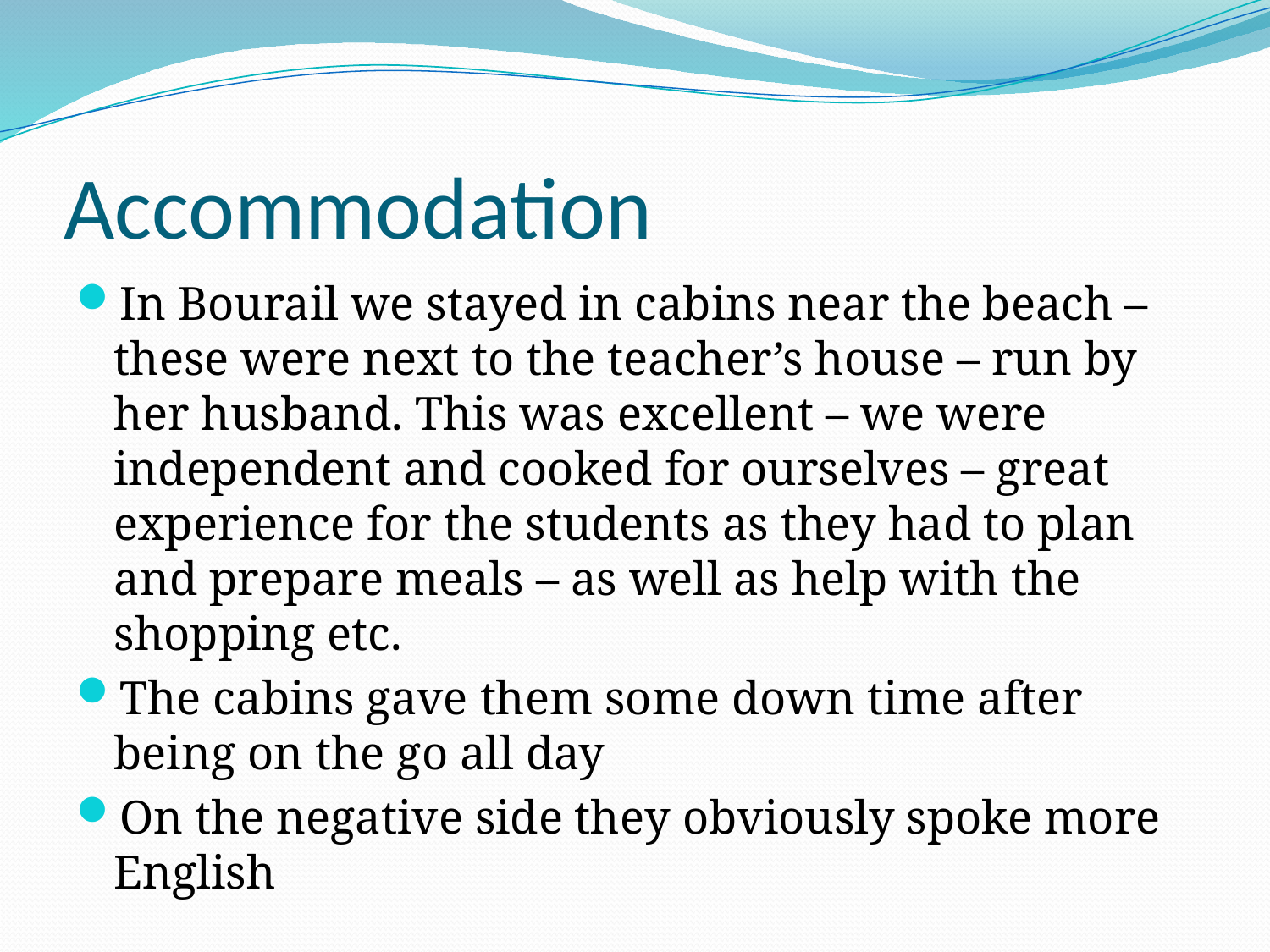

# Accommodation
In Bourail we stayed in cabins near the beach – these were next to the teacher’s house – run by her husband. This was excellent – we were independent and cooked for ourselves – great experience for the students as they had to plan and prepare meals – as well as help with the shopping etc.
The cabins gave them some down time after being on the go all day
On the negative side they obviously spoke more English